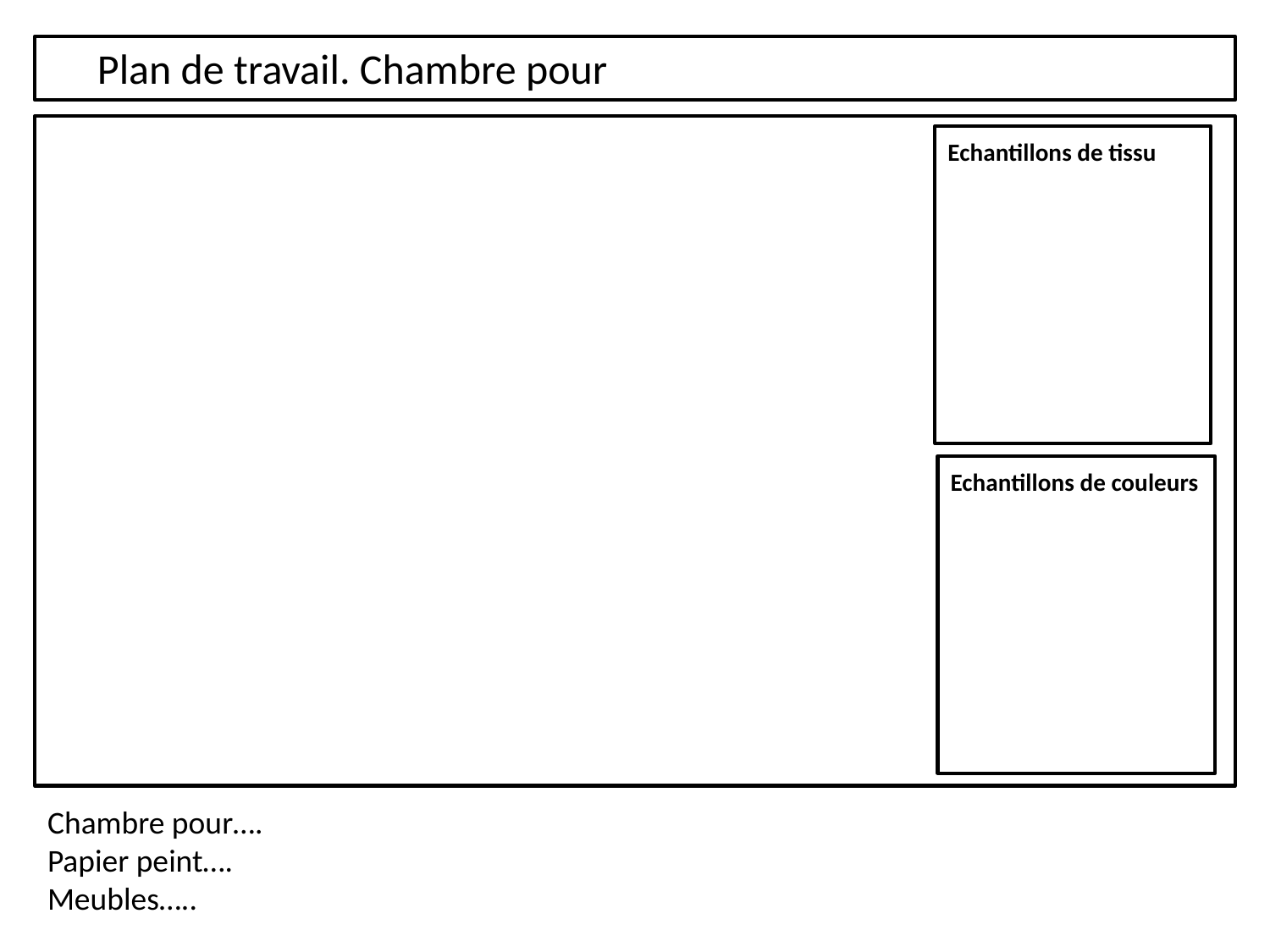

Plan de travail. Chambre pour

Echantillons de tissu

Echantillons de couleurs

Chambre pour….
Papier peint….
Meubles…..